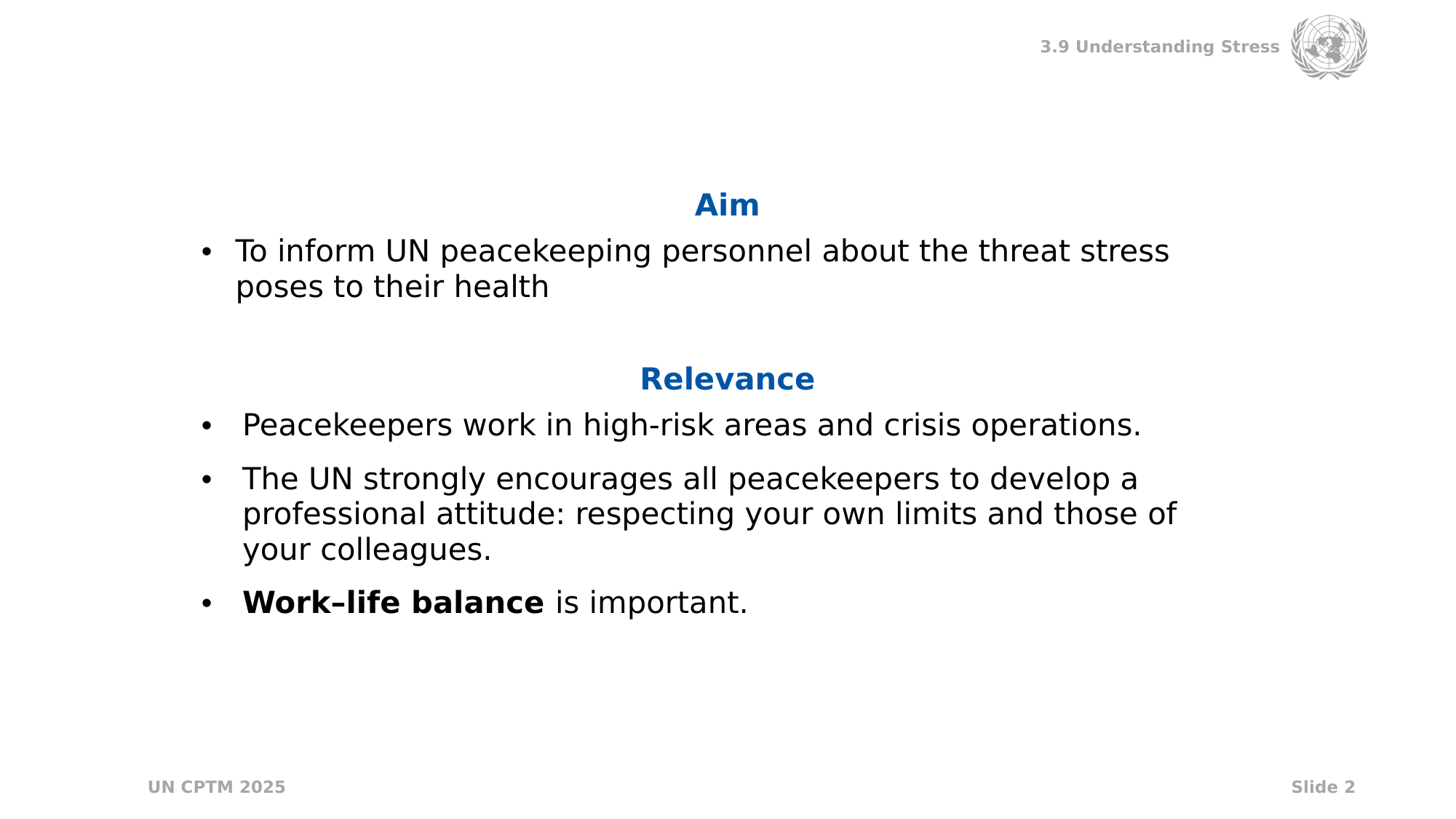

| Aim |
| --- |
| To inform UN peacekeeping personnel about the threat stress poses to their health |
|  |
| Relevance |
| Peacekeepers work in high-risk areas and crisis operations.  The UN strongly encourages all peacekeepers to develop a professional attitude: respecting your own limits and those of your colleagues. Work–life balance is important. |